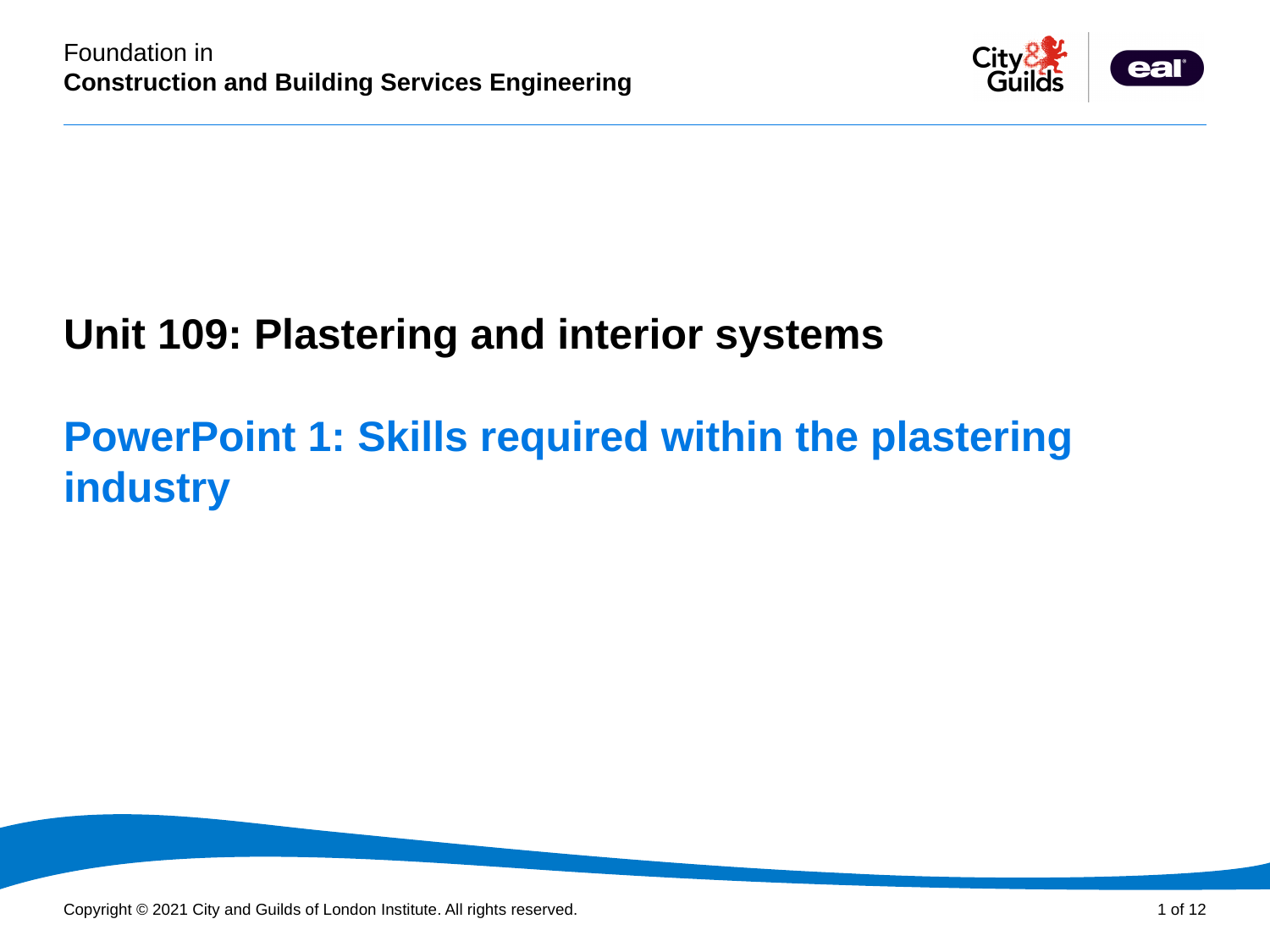

PowerPoint presentation
Unit 109: Plastering and interior systems
# PowerPoint 1: Skills required within the plastering industry